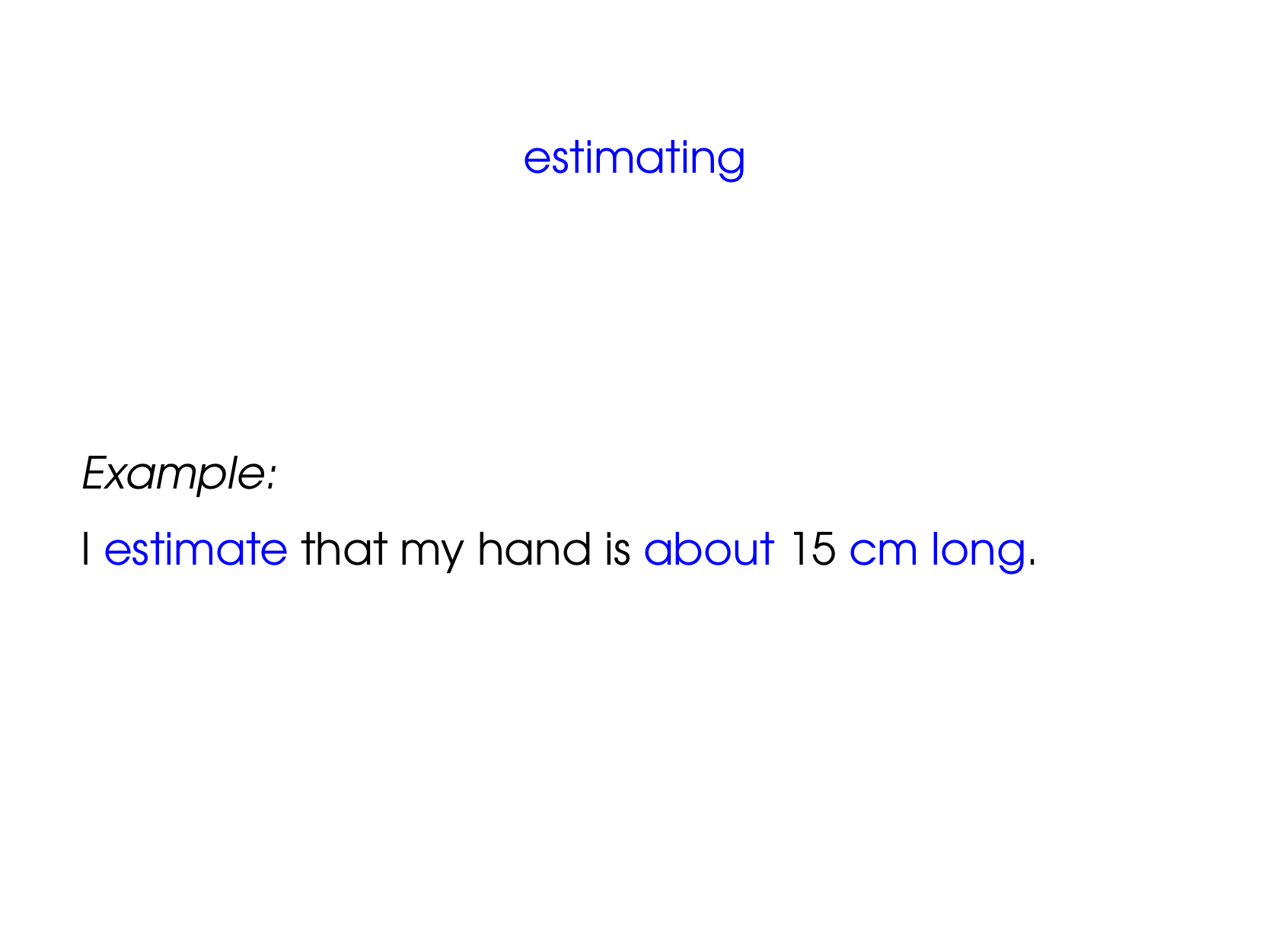

estimating
Example:
I estimate that my hand is about 15 cm long.